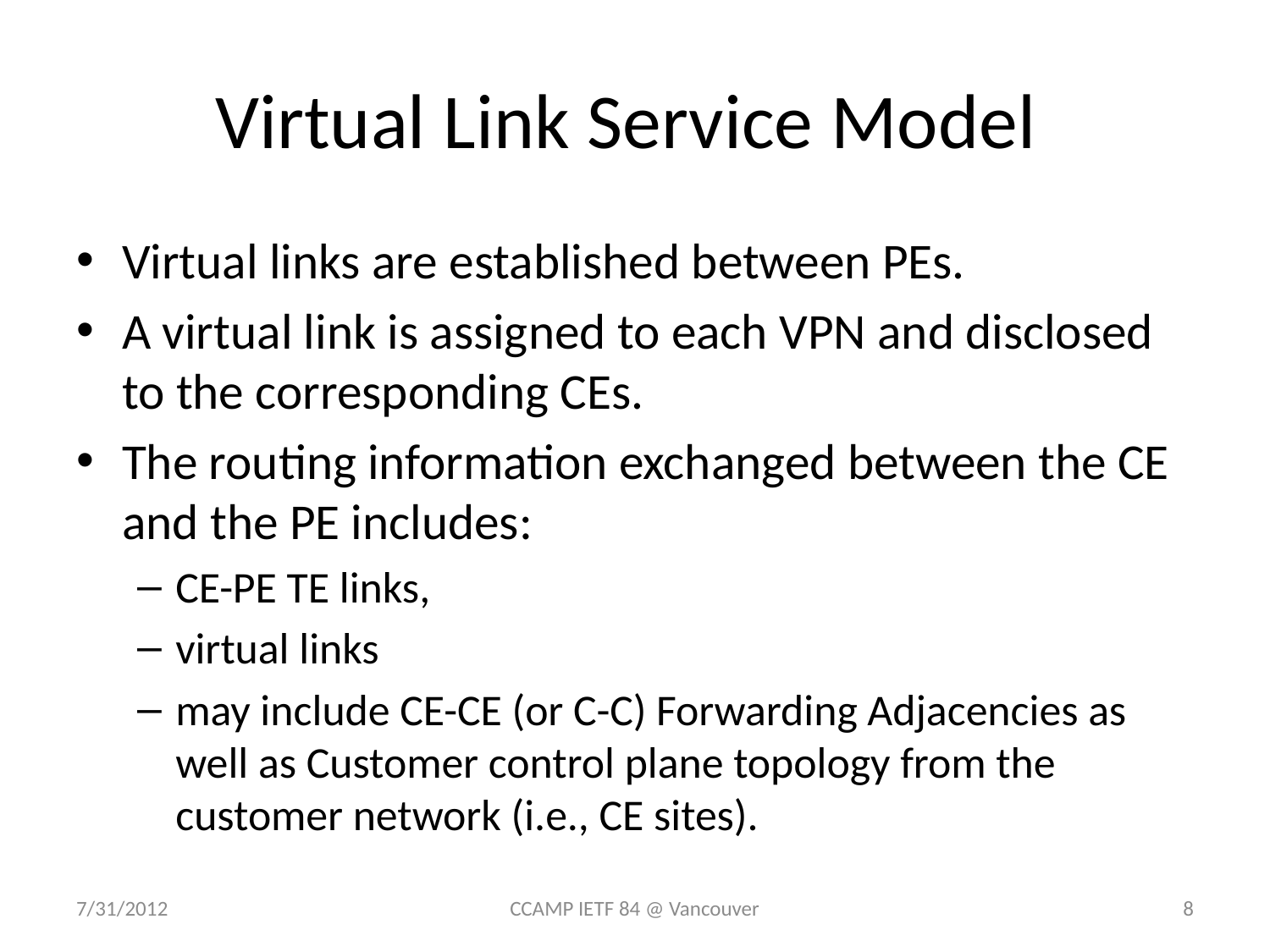

# Virtual Link Service Model
Virtual links are established between PEs.
A virtual link is assigned to each VPN and disclosed to the corresponding CEs.
The routing information exchanged between the CE and the PE includes:
CE-PE TE links,
virtual links
may include CE-CE (or C-C) Forwarding Adjacencies as well as Customer control plane topology from the customer network (i.e., CE sites).

7/31/2012
CCAMP IETF 84 @ Vancouver
8